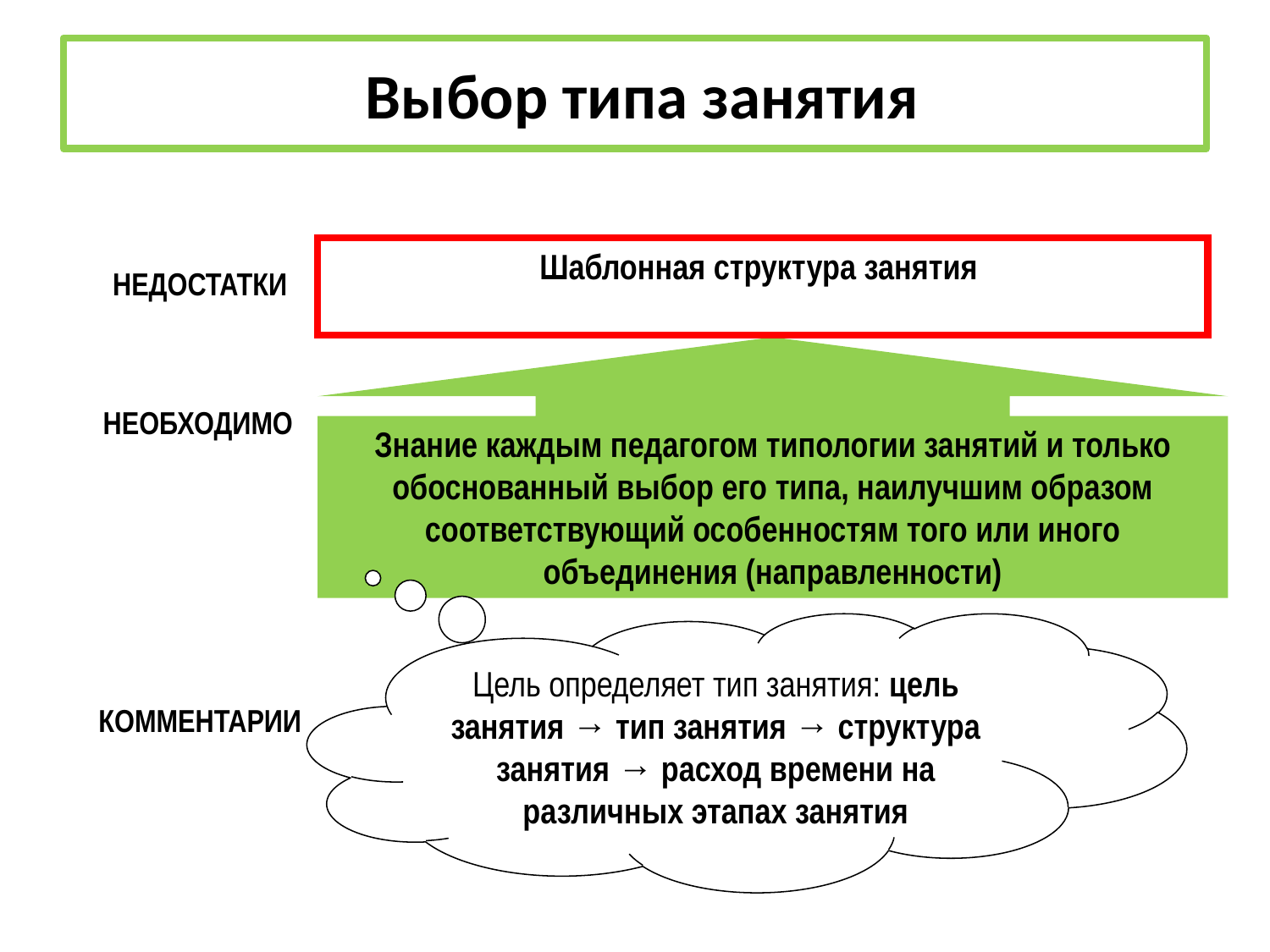

Выбор типа занятия
Шаблонная структура занятия
НЕДОСТАТКИ
Знание каждым педагогом типологии занятий и только обоснованный выбор его типа, наилучшим образом соответствующий особенностям того или иного объединения (направленности)
НЕОБХОДИМО
Цель определяет тип занятия: цель занятия → тип занятия → структура занятия → расход времени на различных этапах занятия
КОММЕНТАРИИ